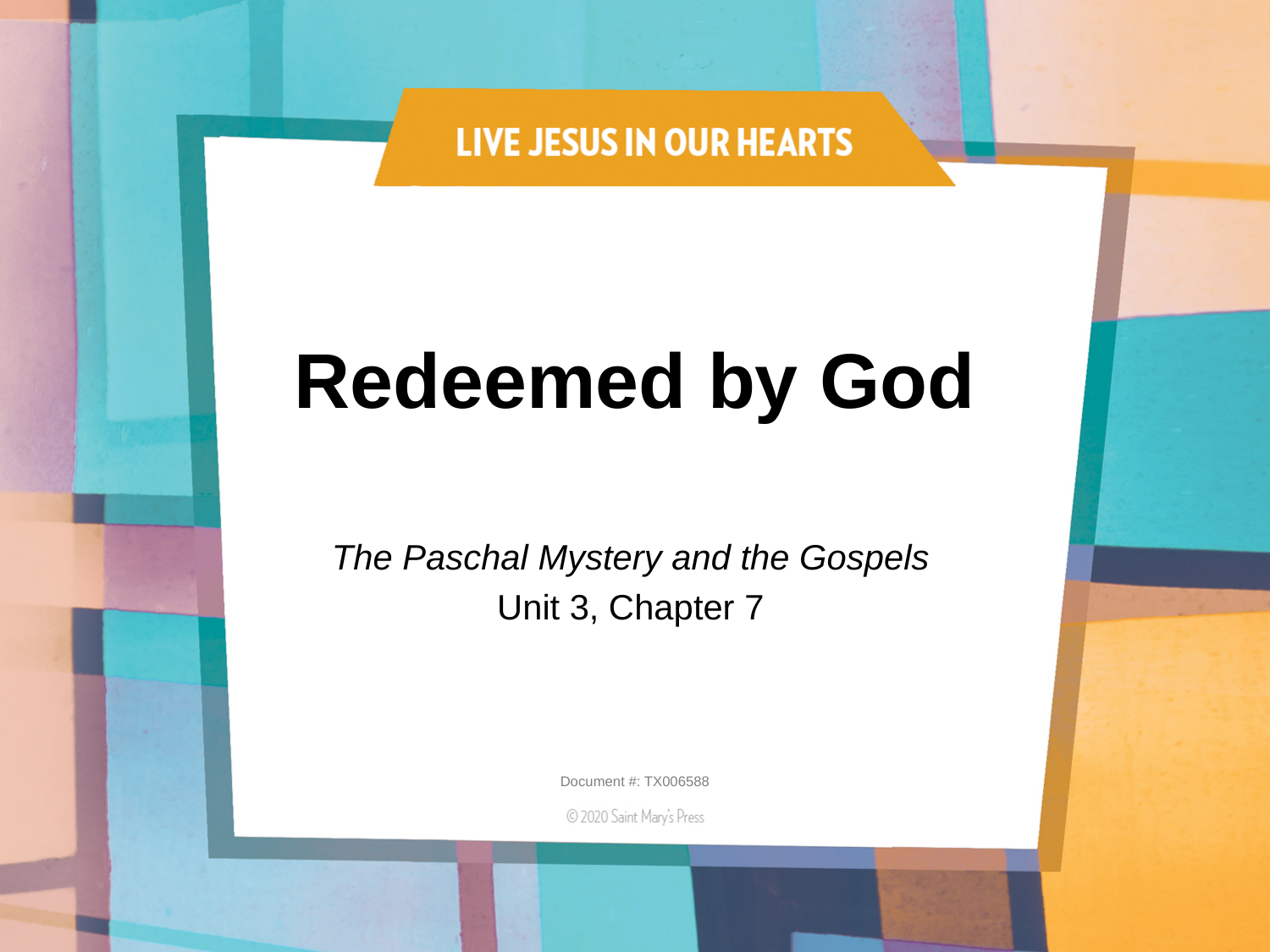

# Redeemed by God
The Paschal Mystery and the Gospels
Unit 3, Chapter 7
Document #: TX006588